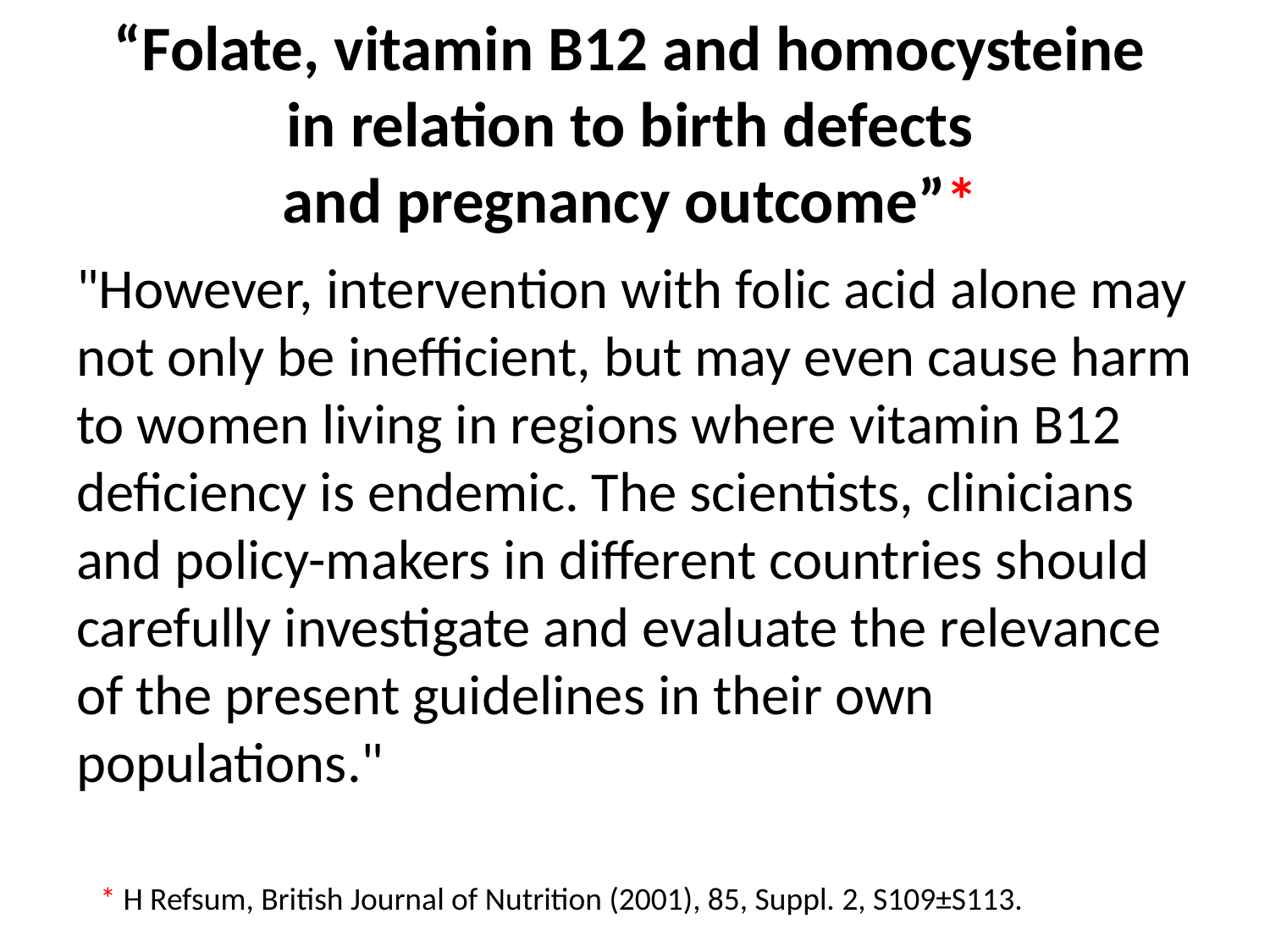

# “Folate, vitamin B12 and homocysteine in relation to birth defects and pregnancy outcome”*
"However, intervention with folic acid alone may not only be inefficient, but may even cause harm to women living in regions where vitamin B12 deficiency is endemic. The scientists, clinicians and policy-makers in different countries should carefully investigate and evaluate the relevance of the present guidelines in their own populations."
* H Refsum, British Journal of Nutrition (2001), 85, Suppl. 2, S109±S113.